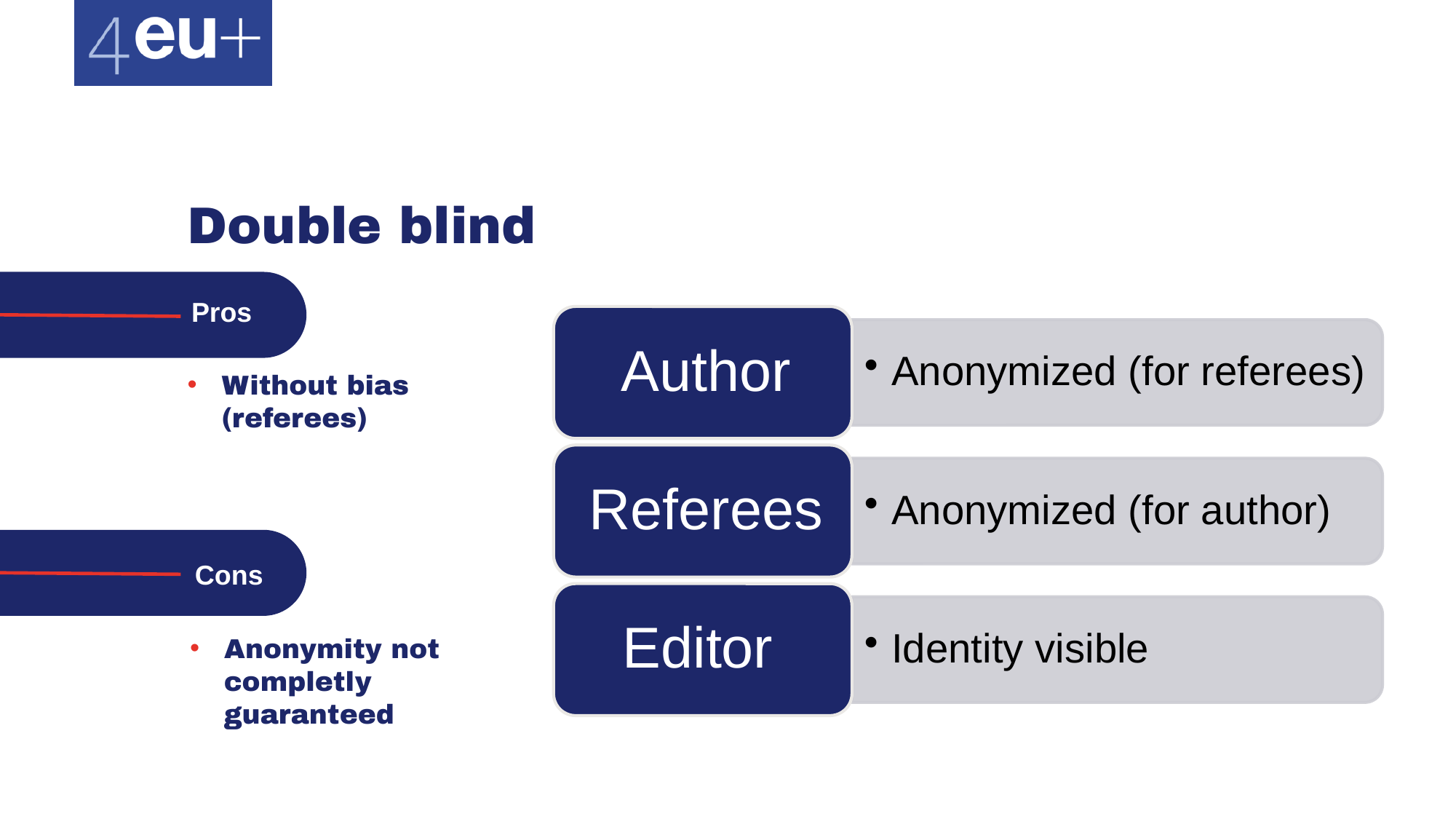

# Double blind

Pros
Anonymized (for referees)
Author
Anonymized (for author)
Referees
Identity visible
Editor
Without bias (referees)

Cons
Anonymity not completly guaranteed